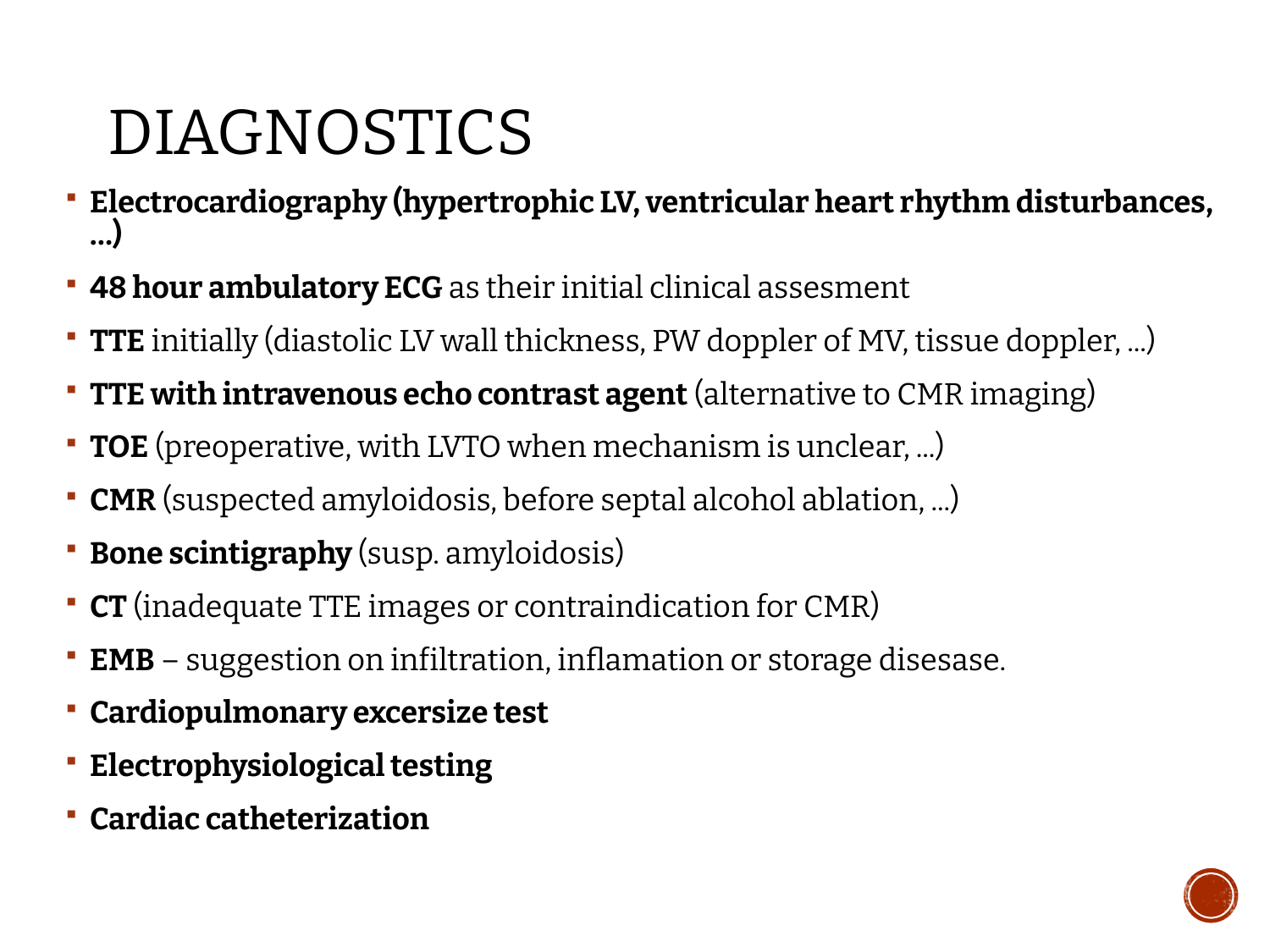

# diagnostics
Electrocardiography (hypertrophic LV, ventricular heart rhythm disturbances, …)
48 hour ambulatory ECG as their initial clinical assesment
TTE initially (diastolic LV wall thickness, PW doppler of MV, tissue doppler, ...)
TTE with intravenous echo contrast agent (alternative to CMR imaging)
TOE (preoperative, with LVTO when mechanism is unclear, ...)
CMR (suspected amyloidosis, before septal alcohol ablation, ...)
Bone scintigraphy (susp. amyloidosis)
CT (inadequate TTE images or contraindication for CMR)
EMB – suggestion on infiltration, inflamation or storage disesase.
Cardiopulmonary excersize test
Electrophysiological testing
Cardiac catheterization